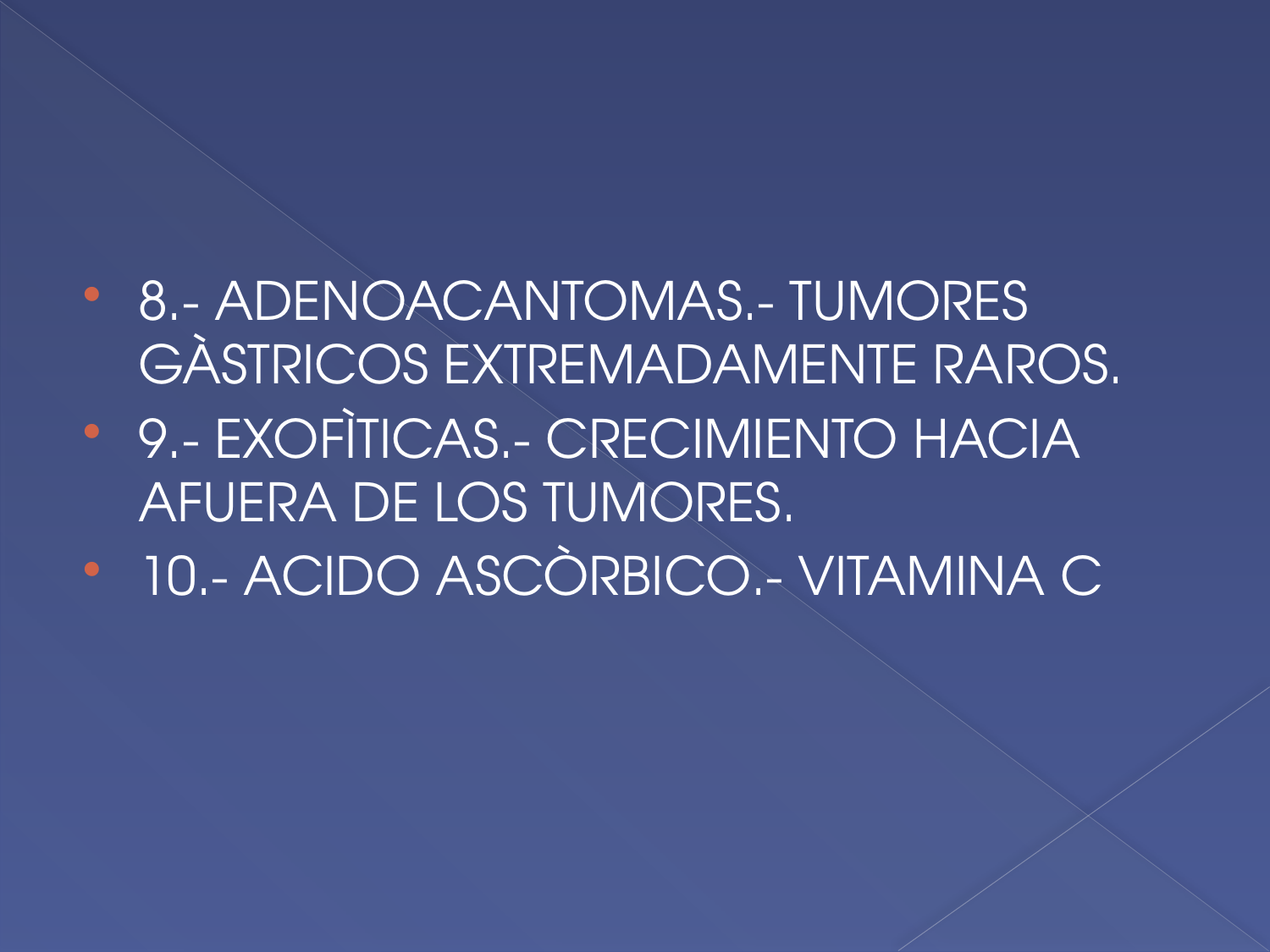

#
8.- ADENOACANTOMAS.- TUMORES GÀSTRICOS EXTREMADAMENTE RAROS.
9.- EXOFÌTICAS.- CRECIMIENTO HACIA AFUERA DE LOS TUMORES.
10.- ACIDO ASCÒRBICO.- VITAMINA C